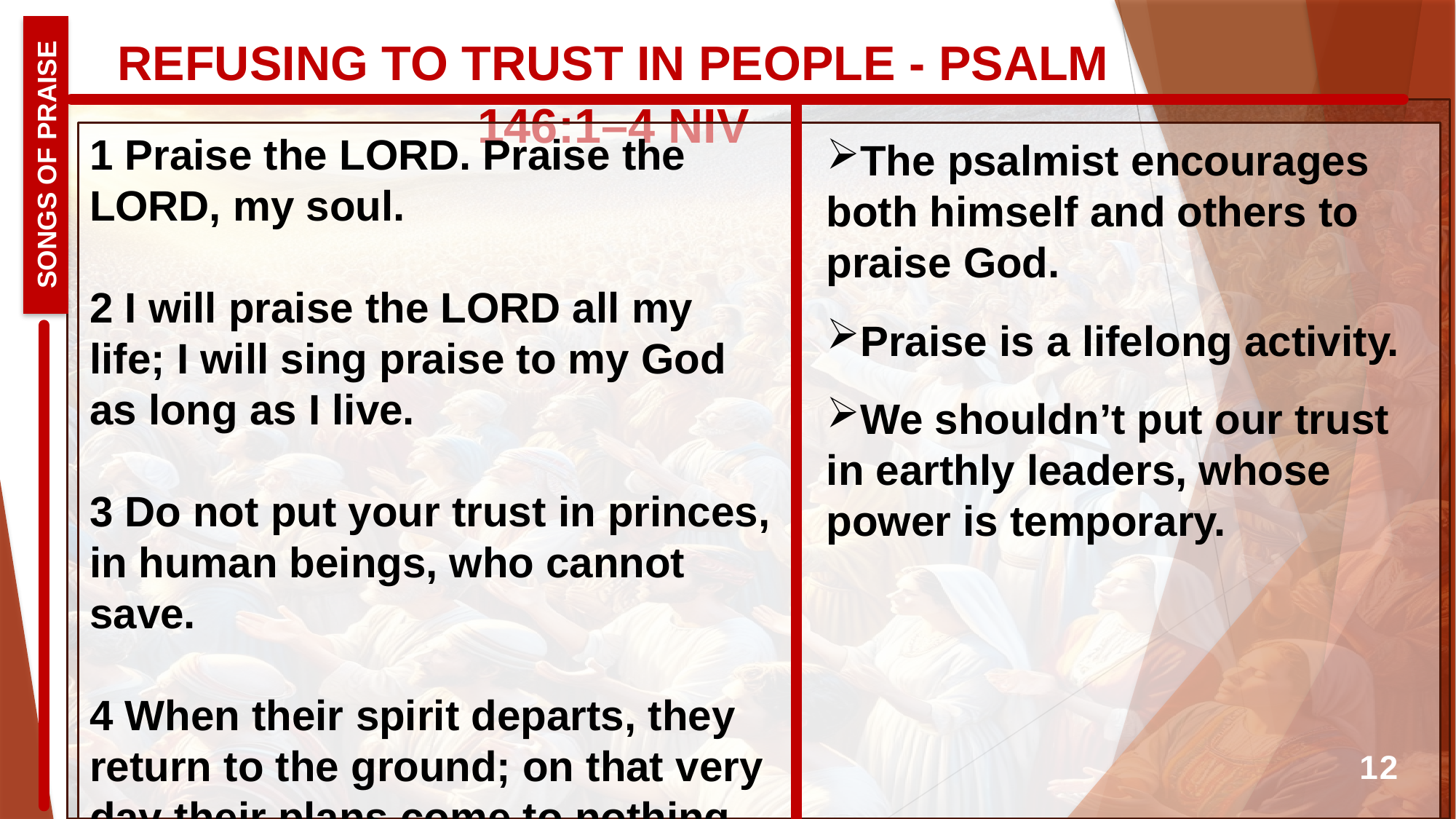

# Refusing to Trust in People - Psalm 146:1–4 NIV

1 Praise the LORD. Praise the LORD, my soul.

2 I will praise the LORD all my life; I will sing praise to my God as long as I live.

3 Do not put your trust in princes, in human beings, who cannot save.

4 When their spirit departs, they return to the ground; on that very day their plans come to nothing.
The psalmist encourages both himself and others to praise God.
Praise is a lifelong activity.
We shouldn’t put our trust in earthly leaders, whose power is temporary.
Songs of Praise
12